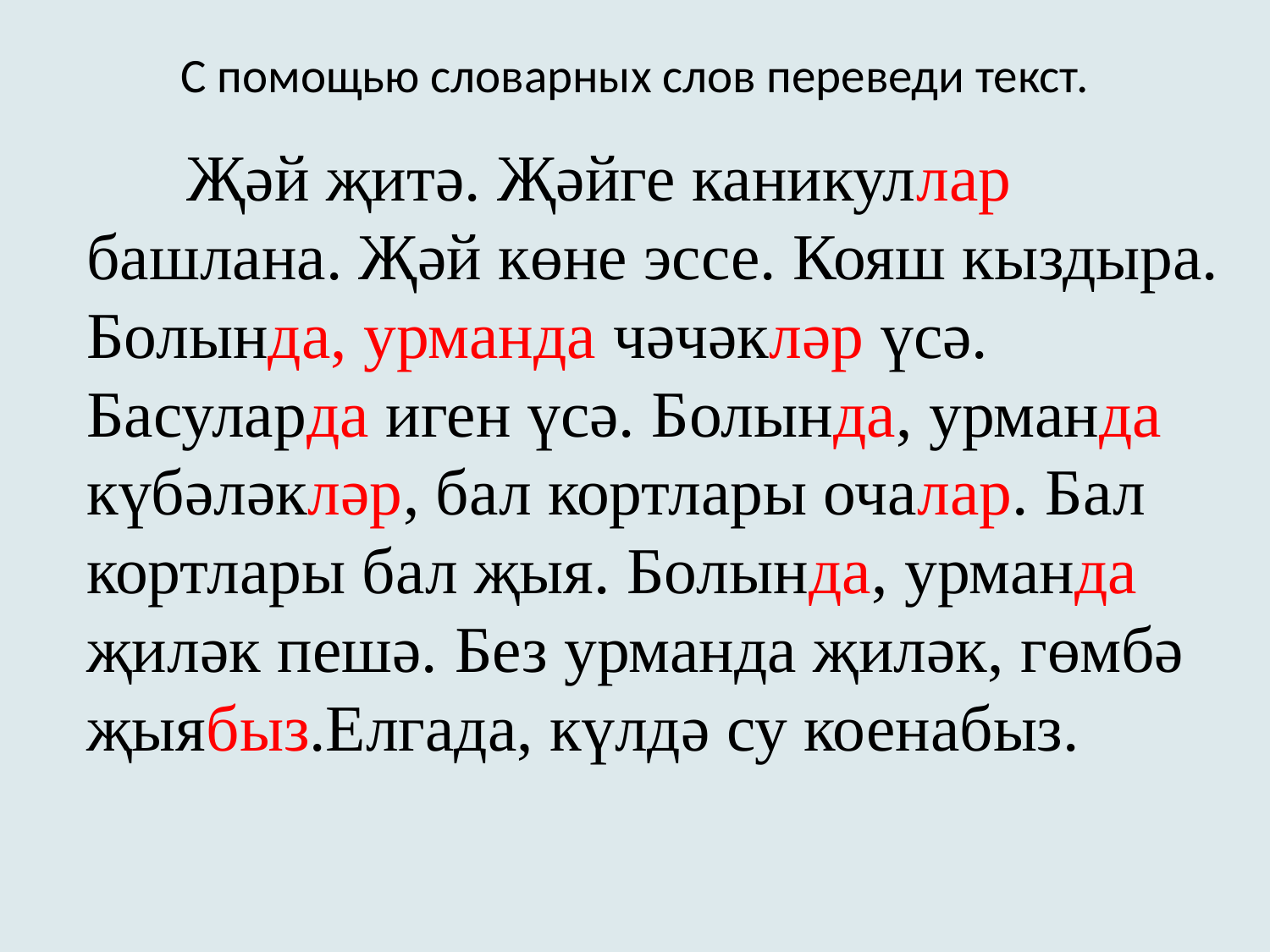

# С помощью словарных слов переведи текст.
           Җәй җитә. Җәйге каникуллар башлана. Җәй көне эссе. Кояш кыздыра. Болында, урманда чәчәкләр үсә. Басуларда иген үсә. Болында, урманда күбәләкләр, бал кортлары очалар. Бал кортлары бал җыя. Болында, урманда җиләк пешә. Без урманда җиләк, гөмбә җыябыз.Елгада, күлдә су коенабыз.